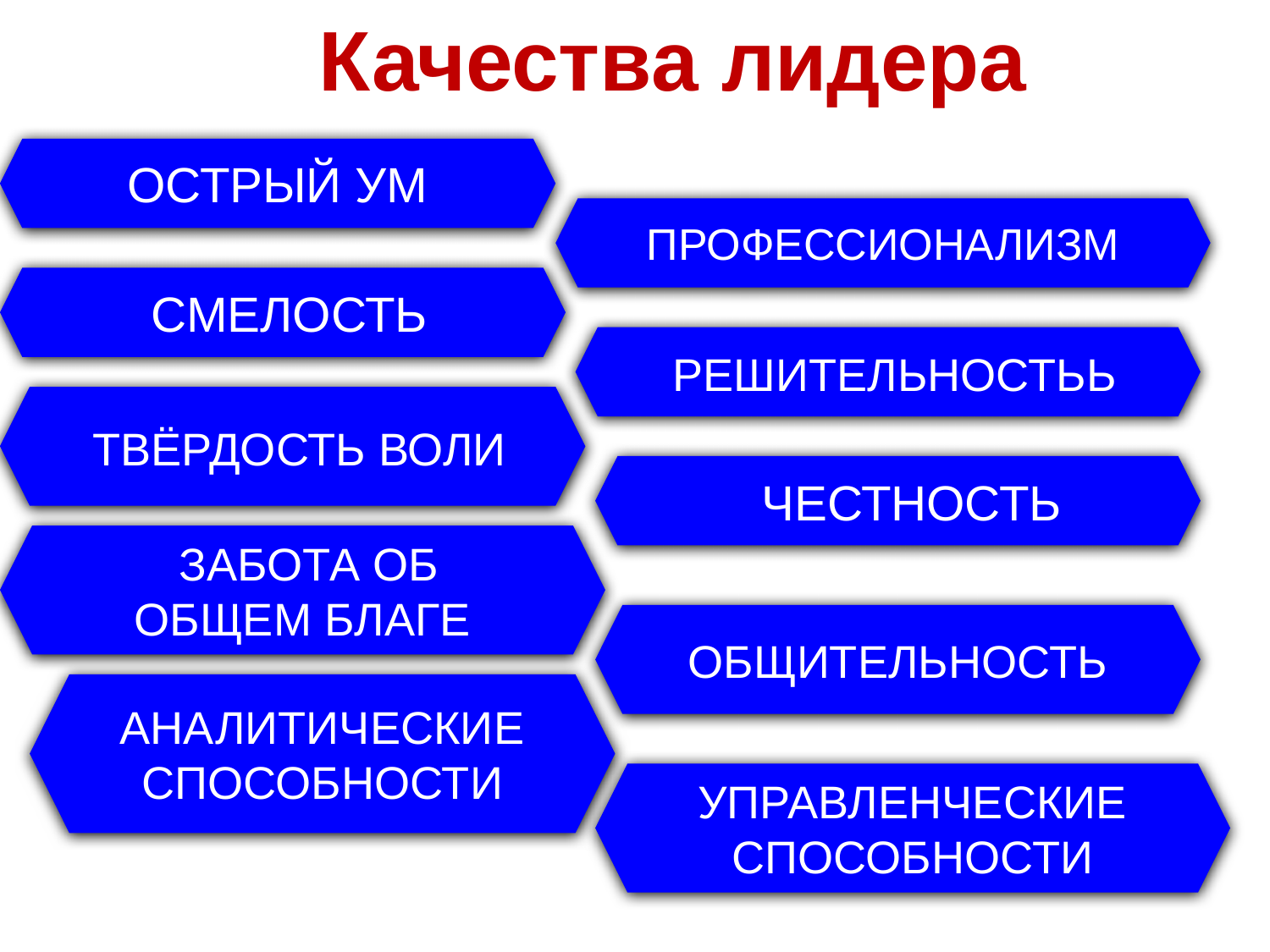

Качества лидера
ОСТРЫЙ УМ
ПРОФЕССИОНАЛИЗМ
 СМЕЛОСТЬ
 РЕШИТЕЛЬНОСТЬЬ
 ТВЁРДОСТЬ ВОЛИ
  ЧЕСТНОСТЬ
 ЗАБОТА ОБ ОБЩЕМ БЛАГЕ
ОБЩИТЕЛЬНОСТЬ
АНАЛИТИЧЕСКИЕ СПОСОБНОСТИ
УПРАВЛЕНЧЕСКИЕ СПОСОБНОСТИ